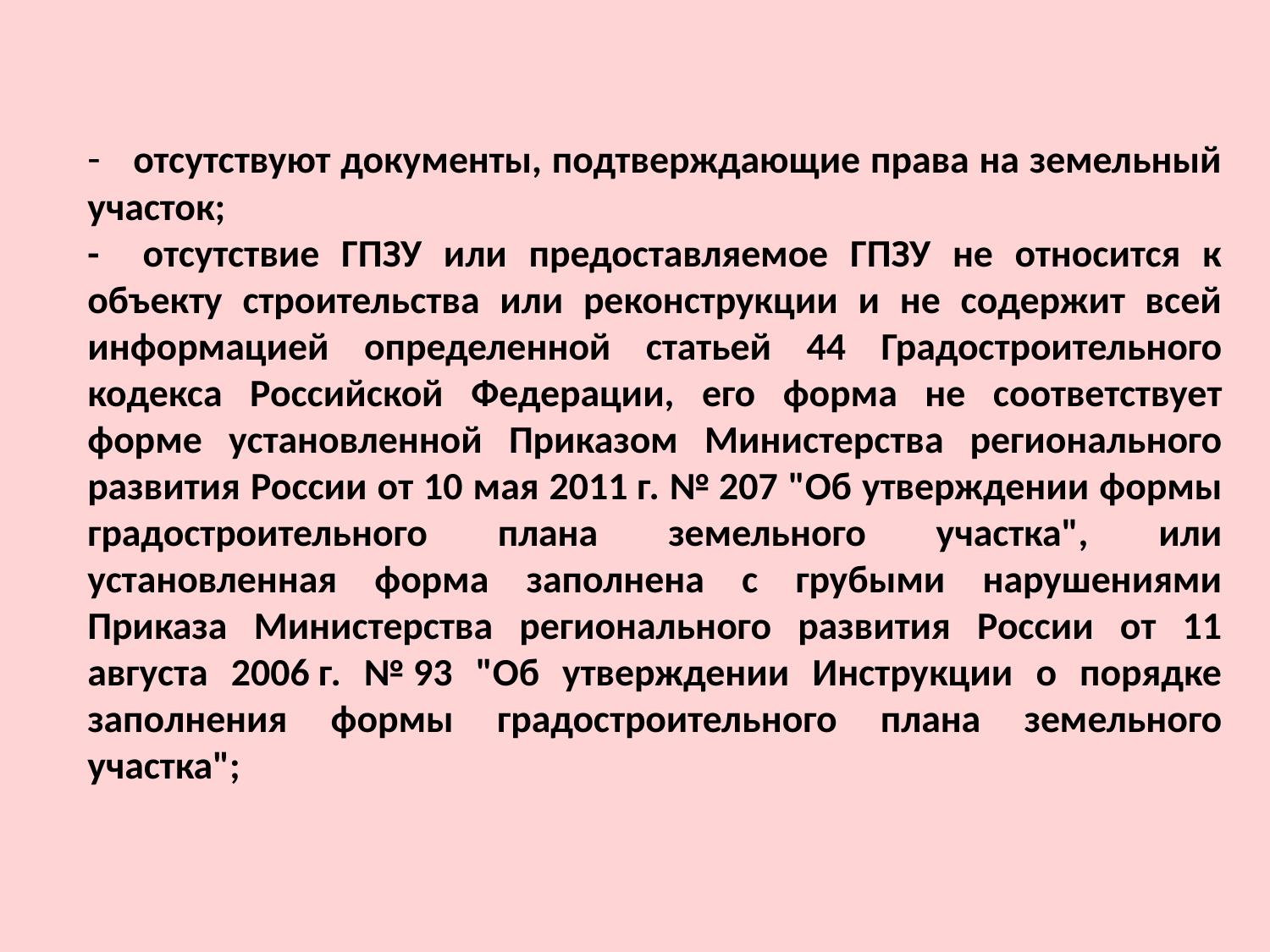

-   отсутствуют документы, подтверждающие права на земельный участок;
-  отсутствие ГПЗУ или предоставляемое ГПЗУ не относится к объекту строительства или реконструкции и не содержит всей информацией определенной статьей 44 Градостроительного кодекса Российской Федерации, его форма не соответствует форме установленной Приказом Министерства регионального развития России от 10 мая 2011 г. № 207 "Об утверждении формы градостроительного плана земельного участка", или установленная форма заполнена с грубыми нарушениями Приказа Министерства регионального развития России от 11 августа 2006 г. № 93 "Об утверждении Инструкции о порядке заполнения формы градостроительного плана земельного участка";